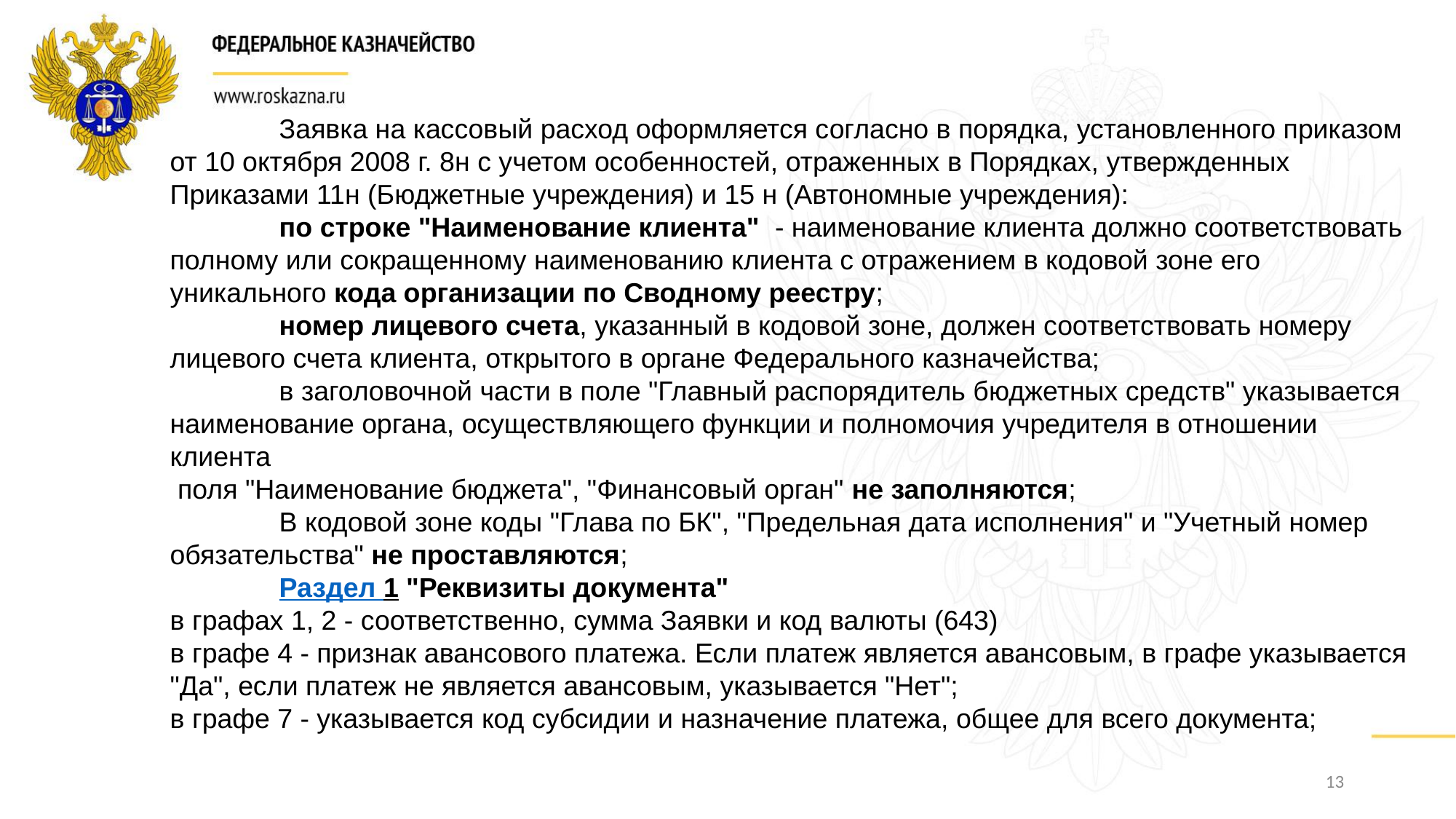

Заявка на кассовый расход оформляется согласно в порядка, установленного приказом  от 10 октября 2008 г. 8н с учетом особенностей, отраженных в Порядках, утвержденных Приказами 11н (Бюджетные учреждения) и 15 н (Автономные учреждения):
	по строке "Наименование клиента"  - наименование клиента должно соответствовать полному или сокращенному наименованию клиента с отражением в кодовой зоне его уникального кода организации по Сводному реестру;
	номер лицевого счета, указанный в кодовой зоне, должен соответствовать номеру лицевого счета клиента, открытого в органе Федерального казначейства;
	в заголовочной части в поле "Главный распорядитель бюджетных средств" указывается наименование органа, осуществляющего функции и полномочия учредителя в отношении клиента
 поля "Наименование бюджета", "Финансовый орган" не заполняются;
	В кодовой зоне коды "Глава по БК", "Предельная дата исполнения" и "Учетный номер обязательства" не проставляются;
	Раздел 1 "Реквизиты документа"
в графах 1, 2 - соответственно, сумма Заявки и код валюты (643)
в графе 4 - признак авансового платежа. Если платеж является авансовым, в графе указывается "Да", если платеж не является авансовым, указывается "Нет";
в графе 7 - указывается код субсидии и назначение платежа, общее для всего документа;
13